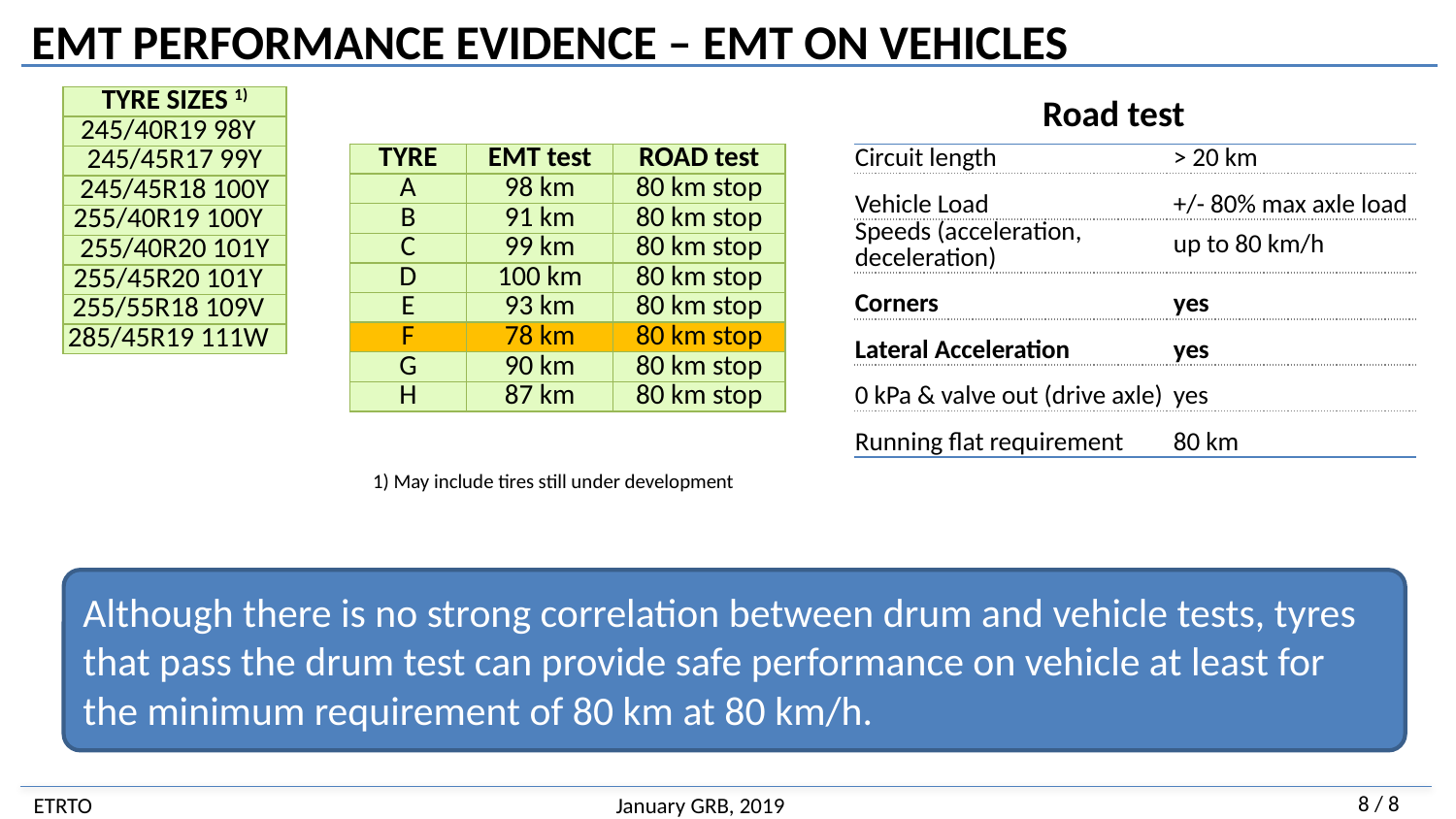

# EMT PERFORMANCE EVIDENCE – EMT ON VEHICLES
Road test
| TYRE SIZES 1) |
| --- |
| 245/40R19 98Y |
| 245/45R17 99Y |
| 245/45R18 100Y |
| 255/40R19 100Y |
| 255/40R20 101Y |
| 255/45R20 101Y |
| 255/55R18 109V |
| 285/45R19 111W |
| Circuit length | > 20 km |
| --- | --- |
| Vehicle Load | +/- 80% max axle load |
| Speeds (acceleration, deceleration) | up to 80 km/h |
| Corners | yes |
| Lateral Acceleration | yes |
| 0 kPa & valve out (drive axle) | yes |
| Running flat requirement | 80 km |
| TYRE | EMT test | ROAD test |
| --- | --- | --- |
| A | 98 km | 80 km stop |
| B | 91 km | 80 km stop |
| C | 99 km | 80 km stop |
| D | 100 km | 80 km stop |
| E | 93 km | 80 km stop |
| F | 78 km | 80 km stop |
| G | 90 km | 80 km stop |
| H | 87 km | 80 km stop |
1) May include tires still under development
Although there is no strong correlation between drum and vehicle tests, tyres that pass the drum test can provide safe performance on vehicle at least for the minimum requirement of 80 km at 80 km/h.